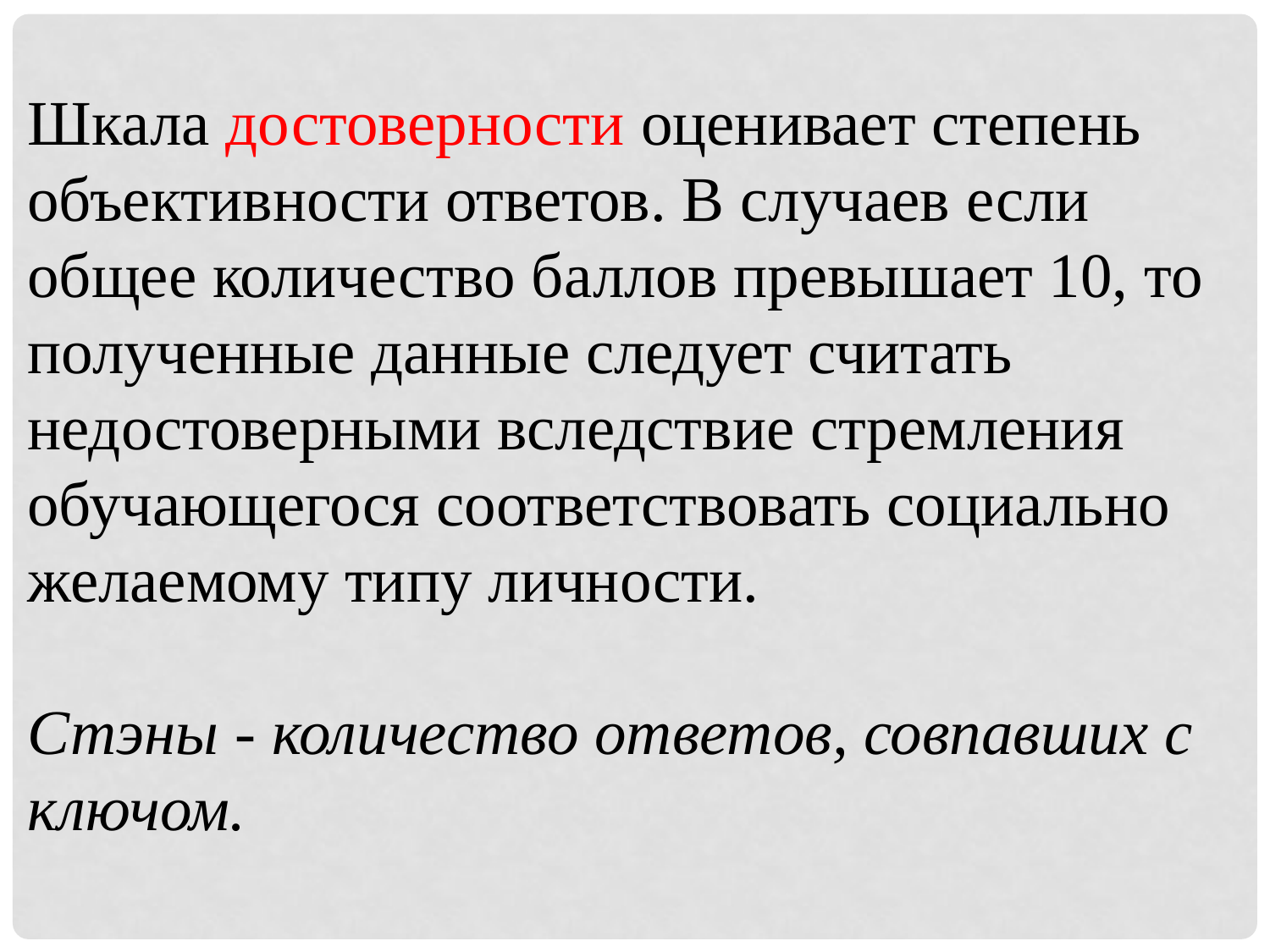

Шкала достоверности оценивает степень объективности ответов. В случаев если общее количество баллов превышает 10, то полу­ченные данные следует считать недостоверными вследствие стремления обучающегося соответствовать социально желаемому типу личности.

Стэны - количество ответов, совпавших с ключом.